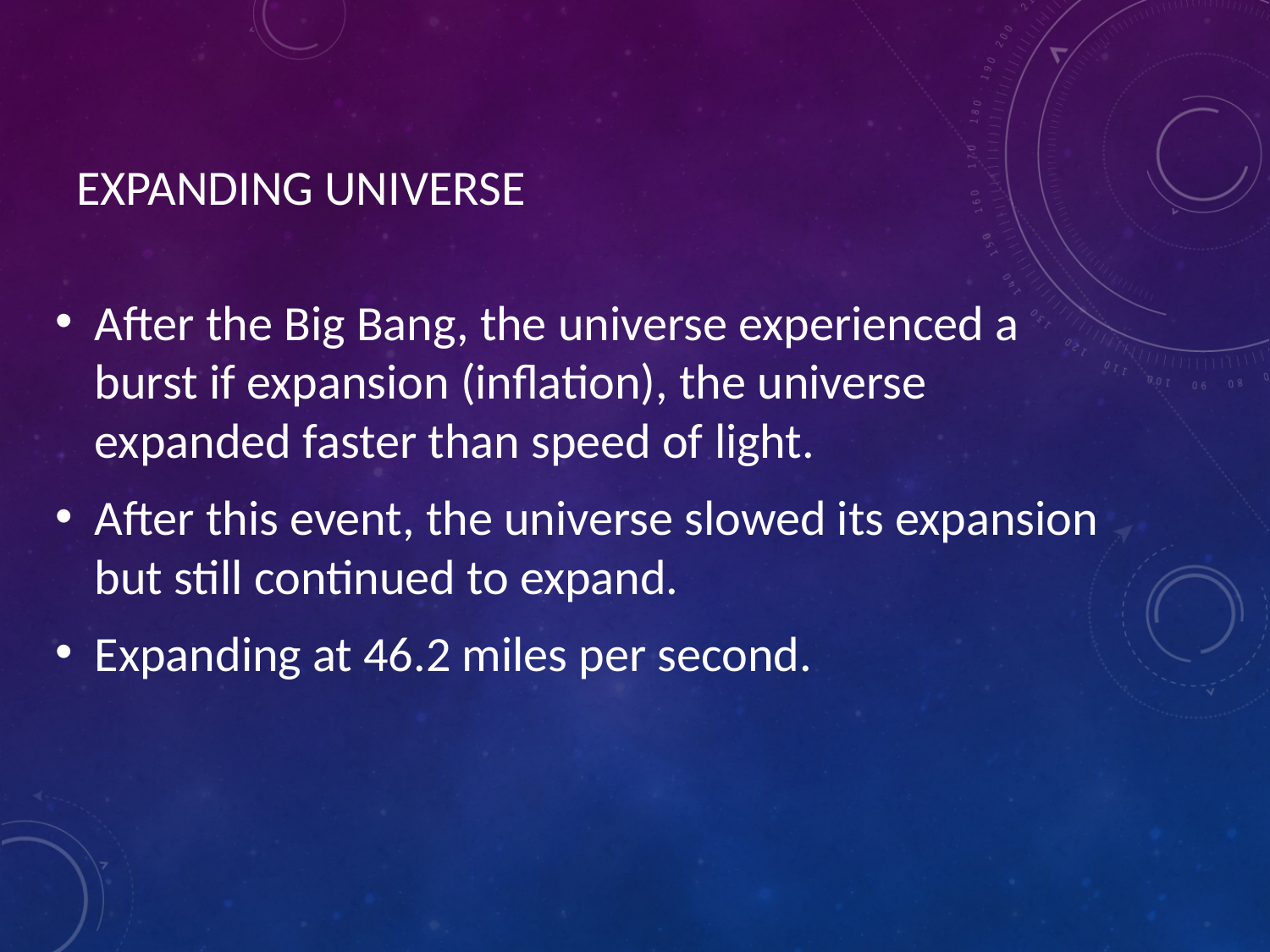

# Expanding Universe
After the Big Bang, the universe experienced a burst if expansion (inflation), the universe expanded faster than speed of light.
After this event, the universe slowed its expansion but still continued to expand.
Expanding at 46.2 miles per second.